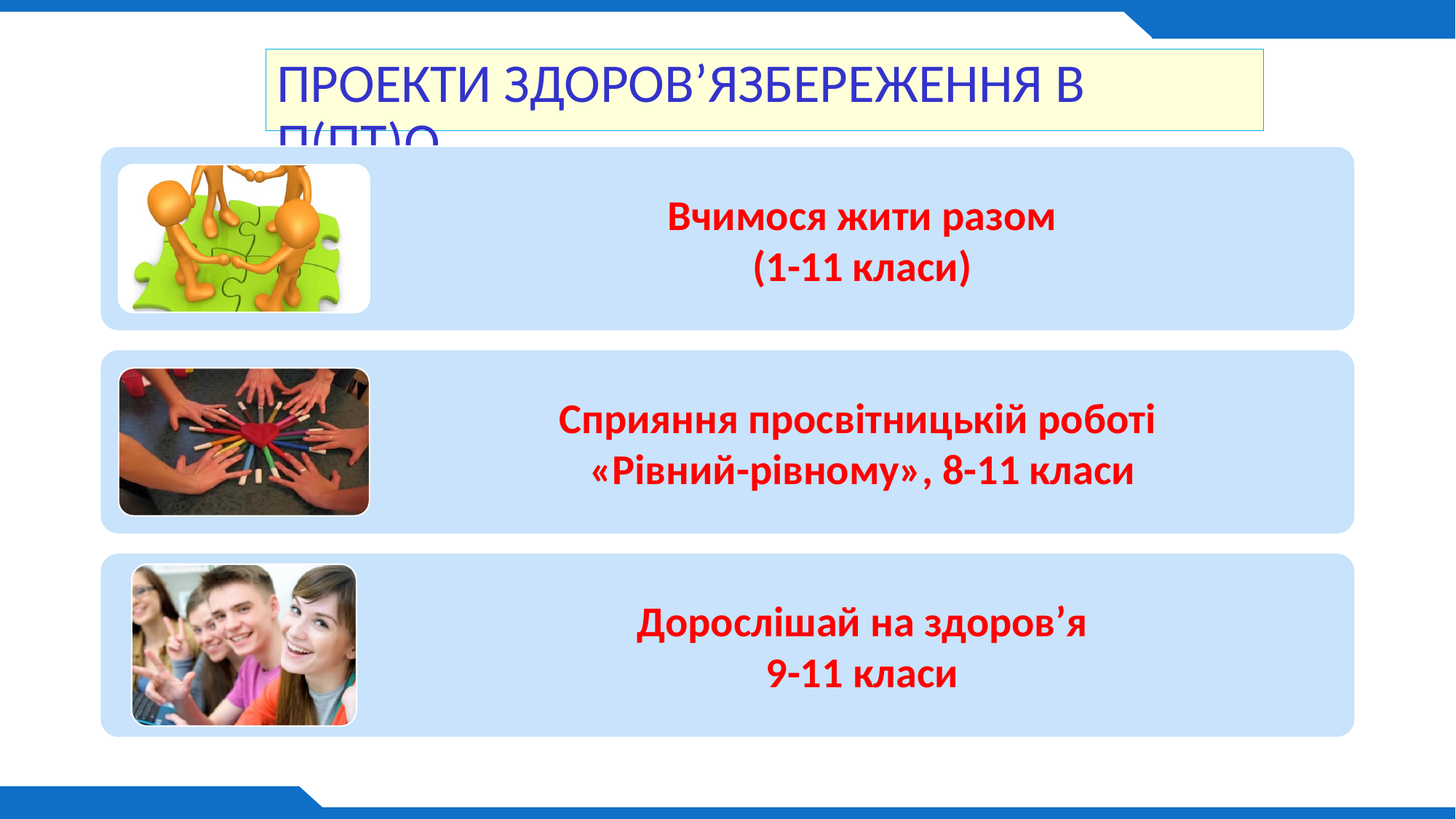

# ПРОЕКТИ ЗДОРОВ’ЯЗБЕРЕЖЕННЯ В П(ПТ)О
Вчимося жити разом
(1-11 класи)
Сприяння просвітницькій роботі
«Рівний-рівному», 8-11 класи
Дорослішай на здоров’я
9-11 класи